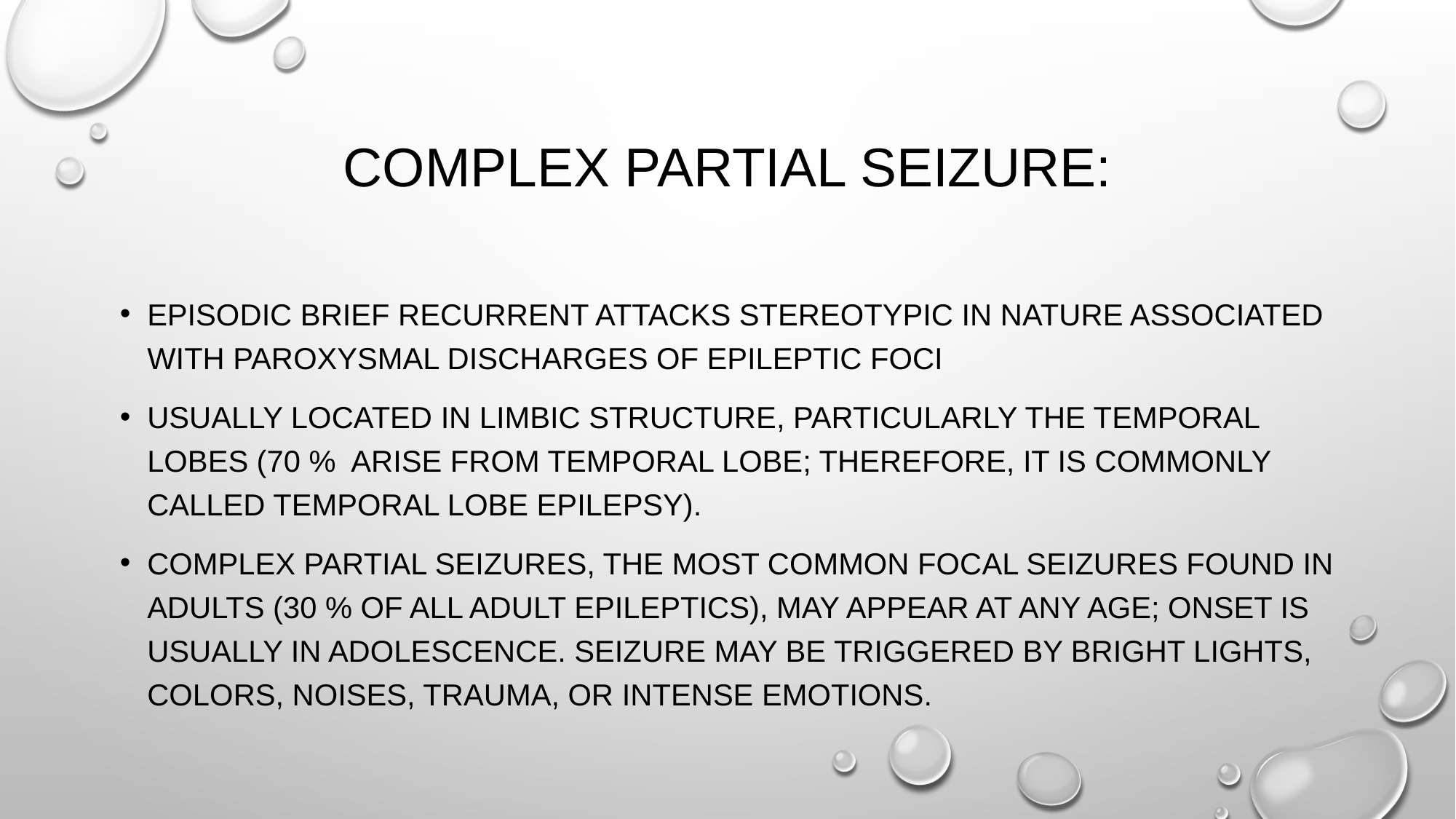

# Complex partial seizure:
Episodic brief recurrent attacks stereotypic in nature associated with paroxysmal discharges of epileptic foci
Usually located in limbic structure, particularly the temporal lobes (70 %  arise from temporal lobe; therefore, it is commonly called temporal lobe epilepsy).
Complex partial seizures, the most common focal seizures found in adults (30 % of all adult epileptics), may appear at any age; onset is usually in adolescence. Seizure may be triggered by bright lights, colors, noises, trauma, or intense emotions.